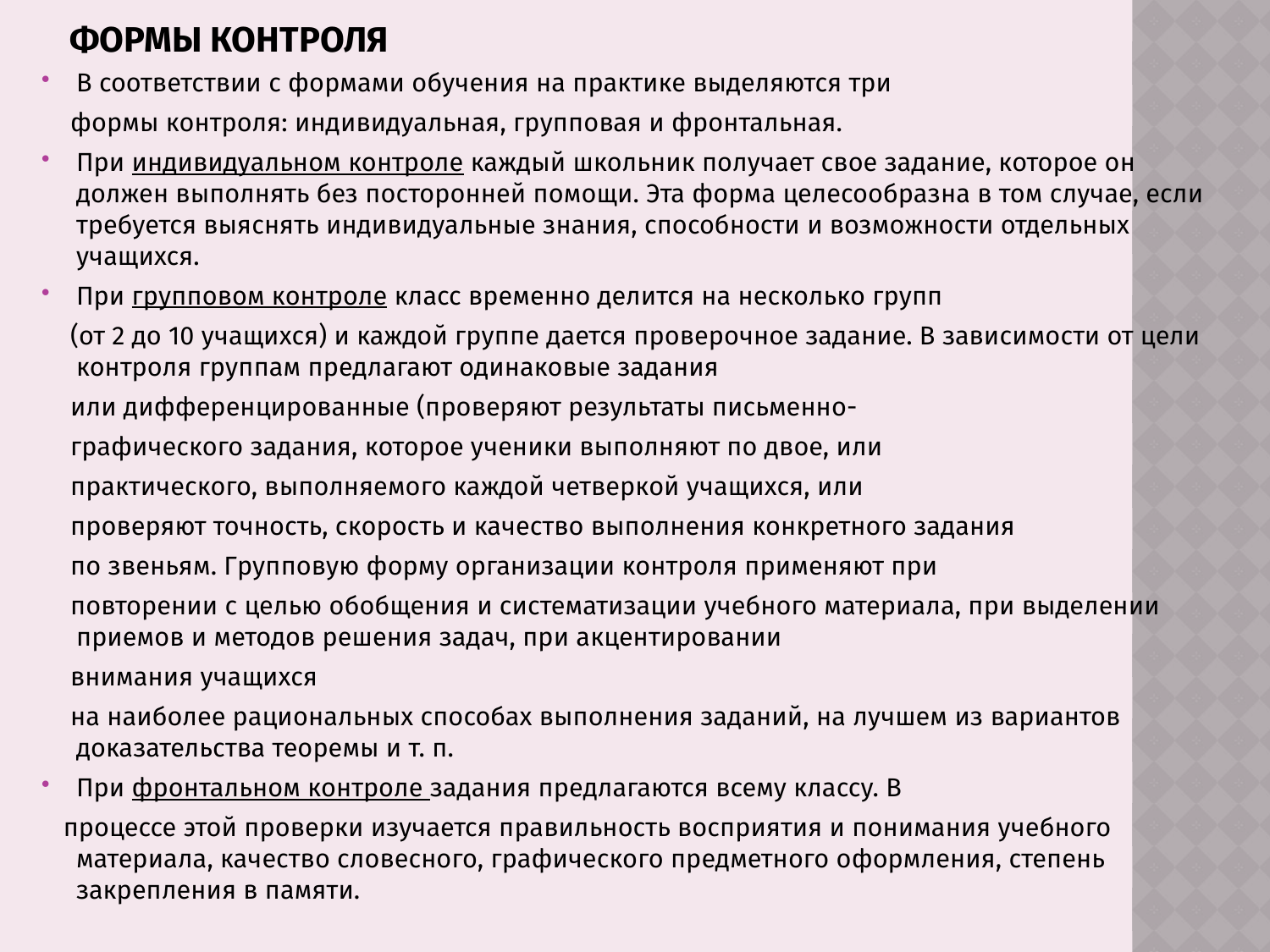

# Формы контроля
В соответствии с формами обучения на практике выделяются три
    формы контроля: индивидуальная, групповая и фронтальная.
При индивидуальном контроле каждый школьник получает свое задание, которое он должен выполнять без посторонней помощи. Эта форма целесообразна в том случае, если требуется выяснять индивидуальные знания, способности и возможности отдельных учащихся.
При групповом контроле класс временно делится на несколько групп
    (от 2 до 10 учащихся) и каждой группе дается проверочное задание. В зависимости от цели контроля группам предлагают одинаковые задания
    или дифференцированные (проверяют результаты письменно-
    графического задания, которое ученики выполняют по двое, или
    практического, выполняемого каждой четверкой учащихся, или
    проверяют точность, скорость и качество выполнения конкретного задания
    по звеньям. Групповую форму организации контроля применяют при
    повторении с целью обобщения и систематизации учебного материала, при выделении приемов и методов решения задач, при акцентировании
    внимания учащихся
    на наиболее рациональных способах выполнения заданий, на лучшем из вариантов доказательства теоремы и т. п.
При фронтальном контроле задания предлагаются всему классу. В
   процессе этой проверки изучается правильность восприятия и понимания учебного материала, качество словесного, графического предметного оформления, степень закрепления в памяти.